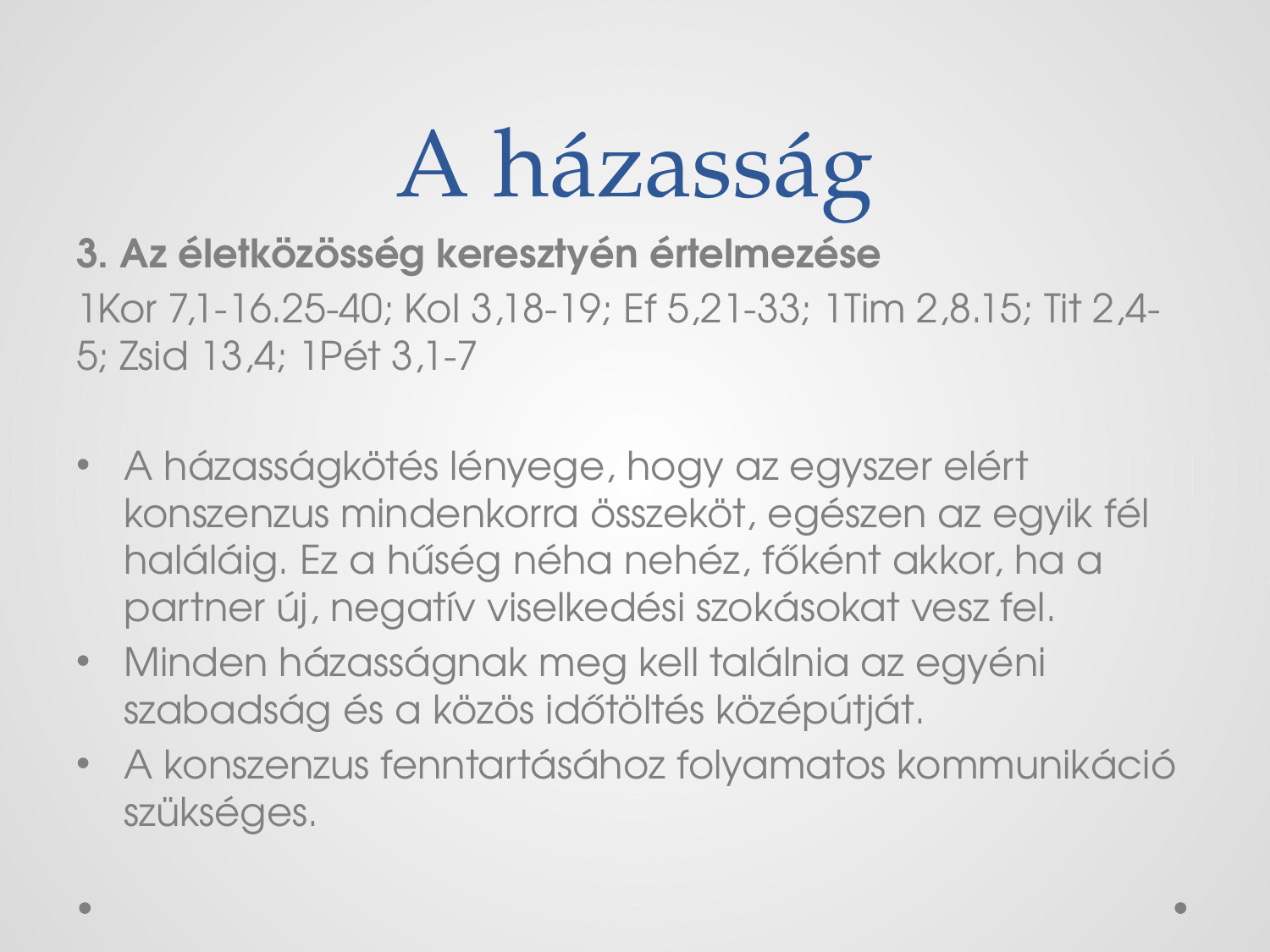

# A házasság
3. Az életközösség keresztyén értelmezése
1Kor 7,1-16.25-40; Kol 3,18-19; Ef 5,21-33; 1Tim 2,8.15; Tit 2,4-5; Zsid 13,4; 1Pét 3,1-7

A házasságkötés lényege, hogy az egyszer elért konszenzus mindenkorra összeköt, egészen az egyik fél haláláig. Ez a hűség néha nehéz, főként akkor, ha a partner új, negatív viselkedési szokásokat vesz fel.
Minden házasságnak meg kell találnia az egyéni szabadság és a közös időtöltés középútját.
A konszenzus fenntartásához folyamatos kommunikáció szükséges.